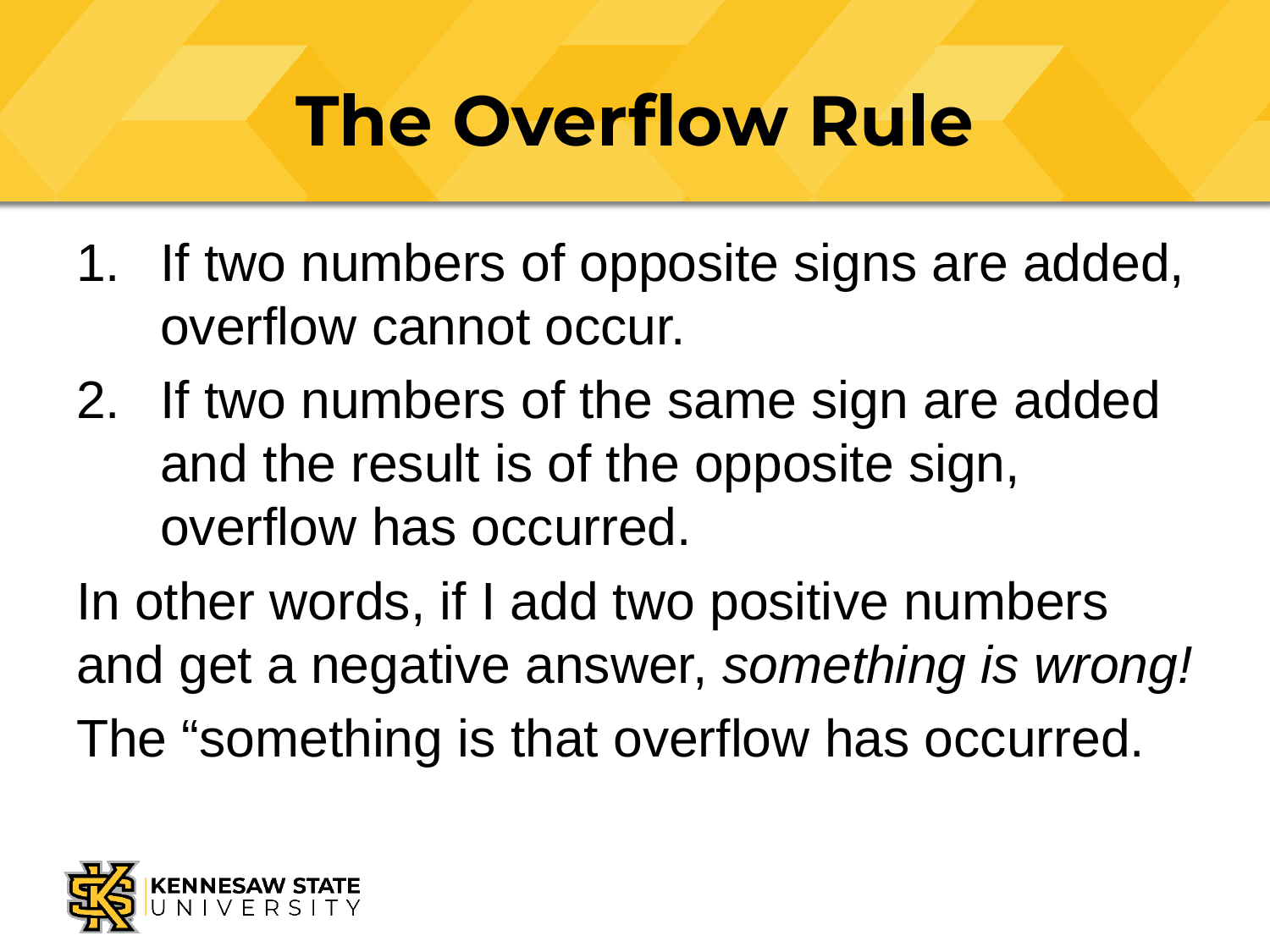

# The Overflow Rule
If two numbers of opposite signs are added, overflow cannot occur.
If two numbers of the same sign are added  and the result is of the opposite sign, overflow has occurred.
In other words, if I add two positive numbers and get a negative answer, something is wrong!
The “something is that overflow has occurred.